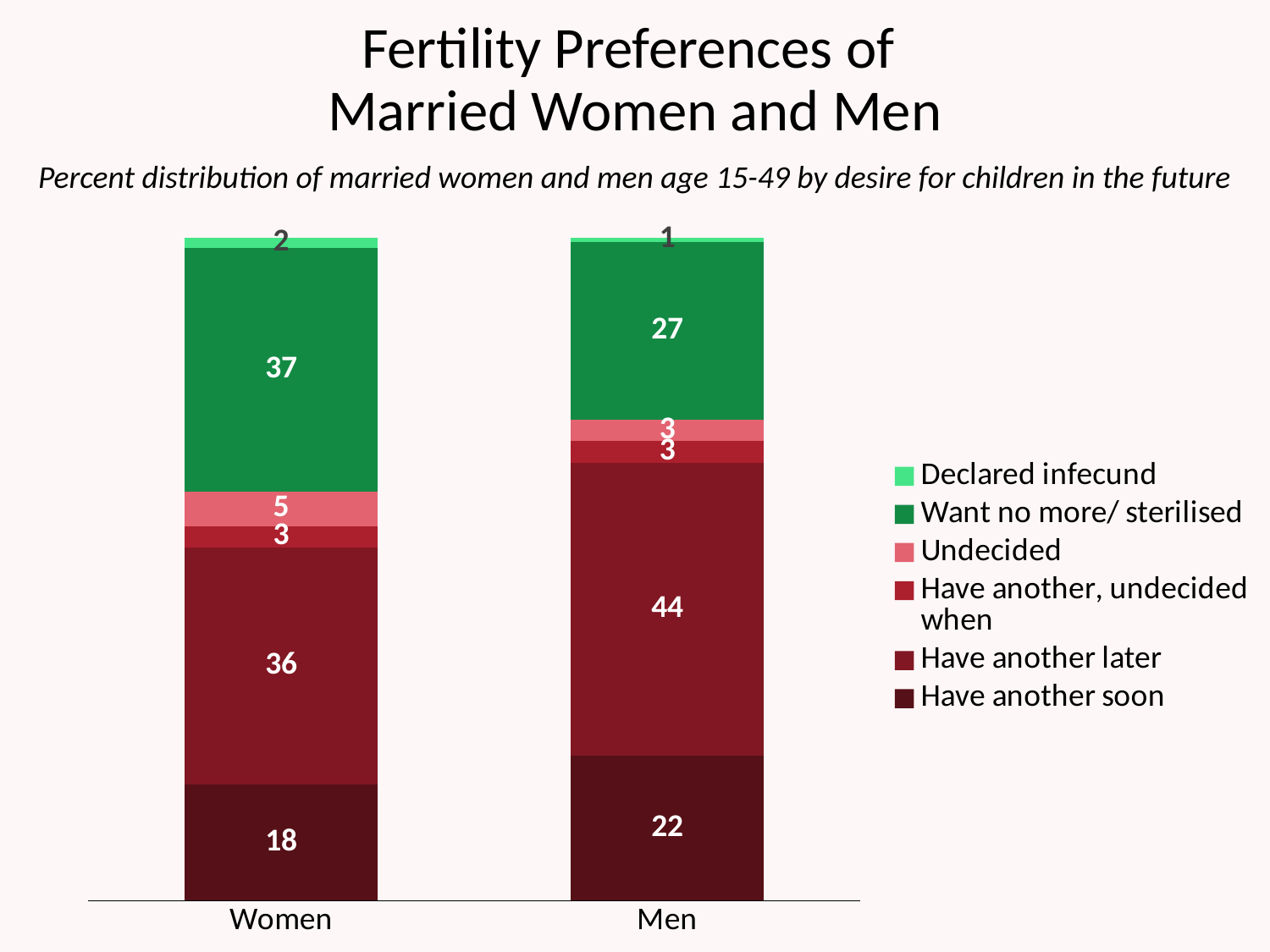

# Fertility Preferences of Married Women and Men
Percent distribution of married women and men age 15-49 by desire for children in the future

### Chart

| Category | Have another soon | Have another later | Have another, undecided when | Undecided | Want no more/ sterilised | Declared infecund |
|---|---|---|---|---|---|---|
| Women | 17.5 | 35.7 | 3.2 | 5.2 | 36.7 | 1.6 |
| Men | 21.8 | 44.2 | 3.3 | 3.2 | 26.8 | 0.7 |